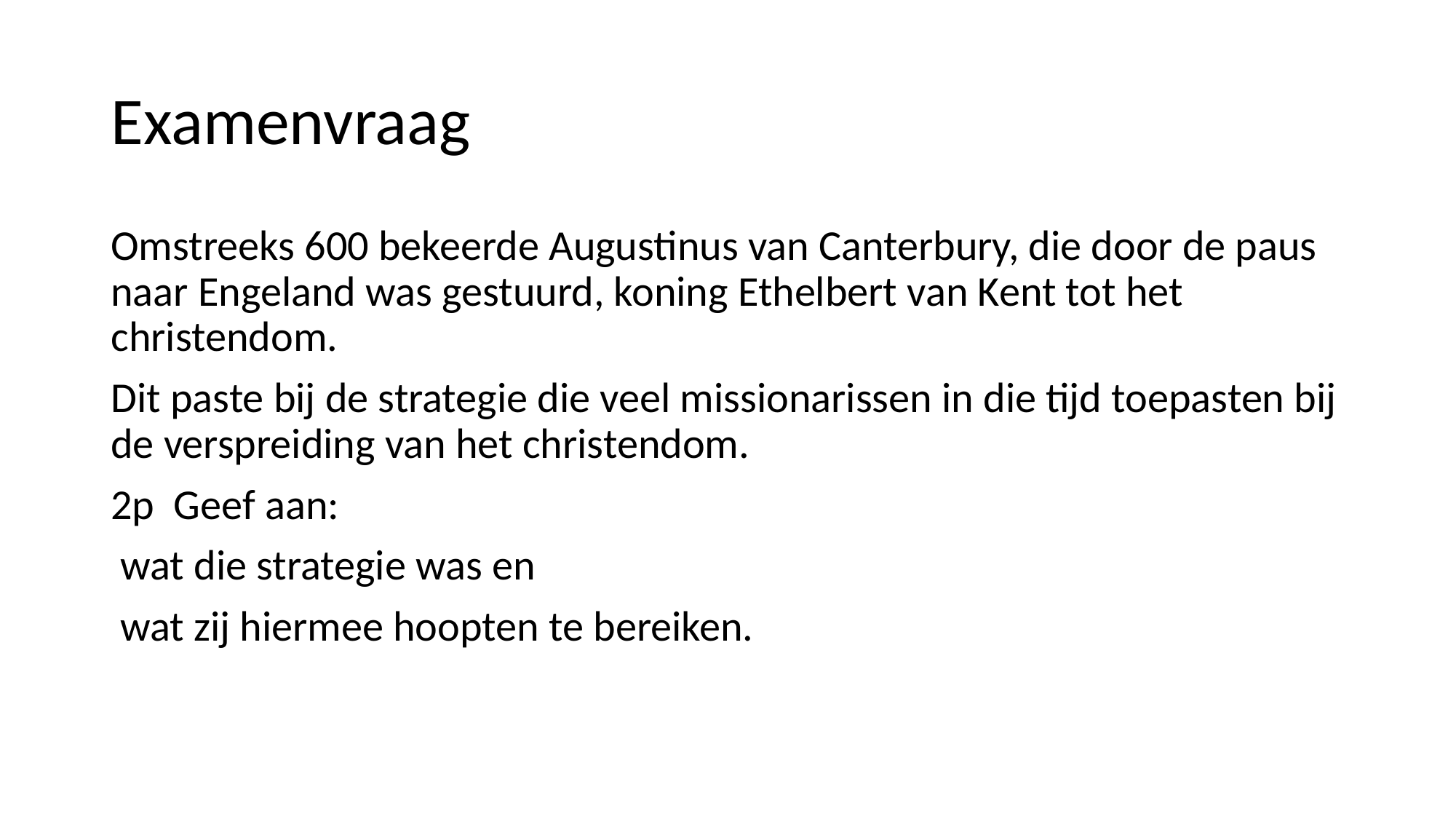

# Examenvraag
Omstreeks 600 bekeerde Augustinus van Canterbury, die door de paus naar Engeland was gestuurd, koning Ethelbert van Kent tot het christendom.
Dit paste bij de strategie die veel missionarissen in die tijd toepasten bij de verspreiding van het christendom.
2p  Geef aan:
 wat die strategie was en
 wat zij hiermee hoopten te bereiken.